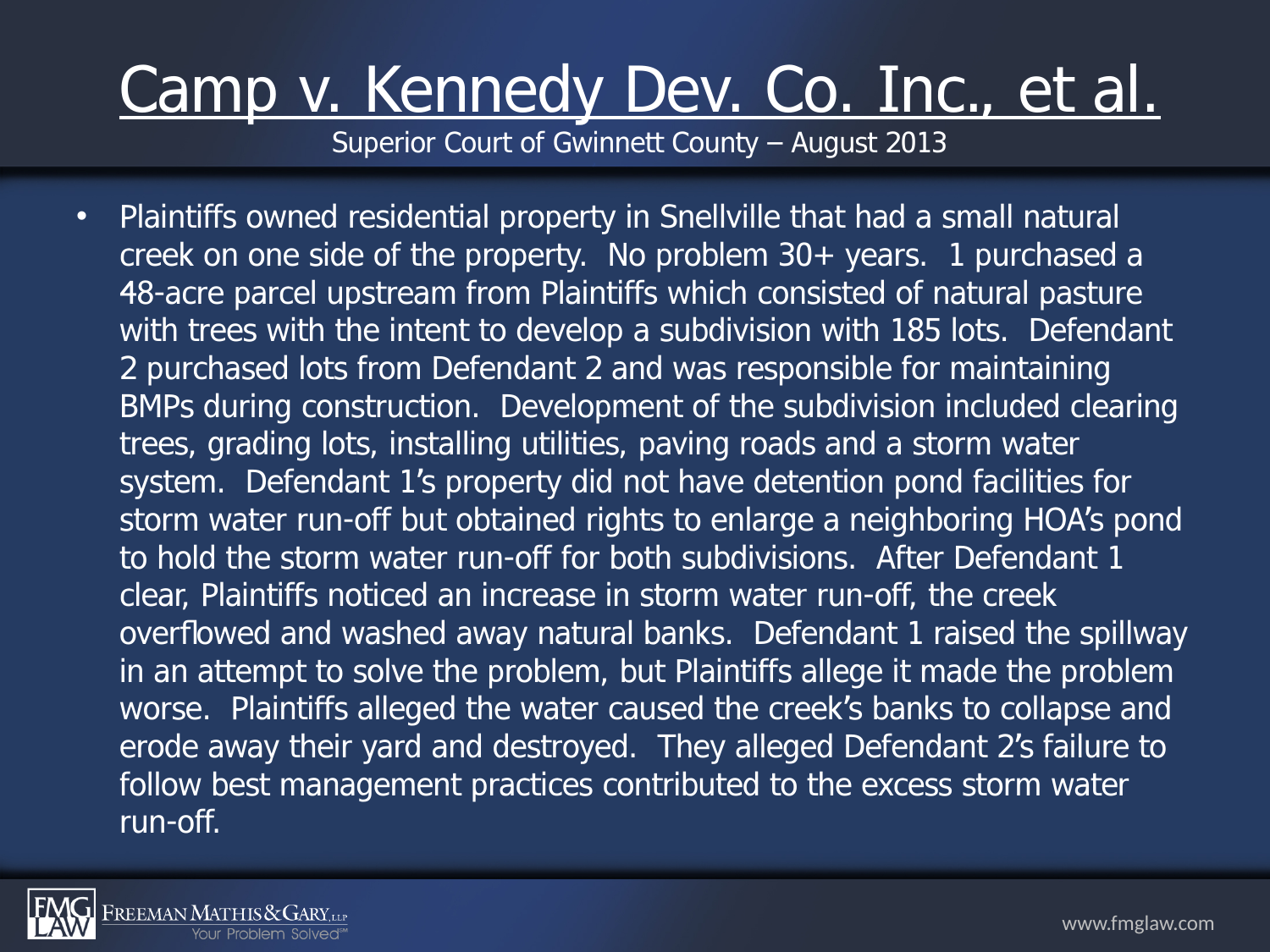

# Camp v. Kennedy Dev. Co. Inc., et al. Superior Court of Gwinnett County – August 2013
Plaintiffs owned residential property in Snellville that had a small natural creek on one side of the property.  No problem 30+ years.  1 purchased a 48-acre parcel upstream from Plaintiffs which consisted of natural pasture with trees with the intent to develop a subdivision with 185 lots.  Defendant 2 purchased lots from Defendant 2 and was responsible for maintaining BMPs during construction.  Development of the subdivision included clearing trees, grading lots, installing utilities, paving roads and a storm water system.  Defendant 1’s property did not have detention pond facilities for storm water run-off but obtained rights to enlarge a neighboring HOA’s pond to hold the storm water run-off for both subdivisions.  After Defendant 1 clear, Plaintiffs noticed an increase in storm water run-off, the creek overflowed and washed away natural banks.  Defendant 1 raised the spillway in an attempt to solve the problem, but Plaintiffs allege it made the problem worse.  Plaintiffs alleged the water caused the creek’s banks to collapse and erode away their yard and destroyed.  They alleged Defendant 2’s failure to follow best management practices contributed to the excess storm water run-off.